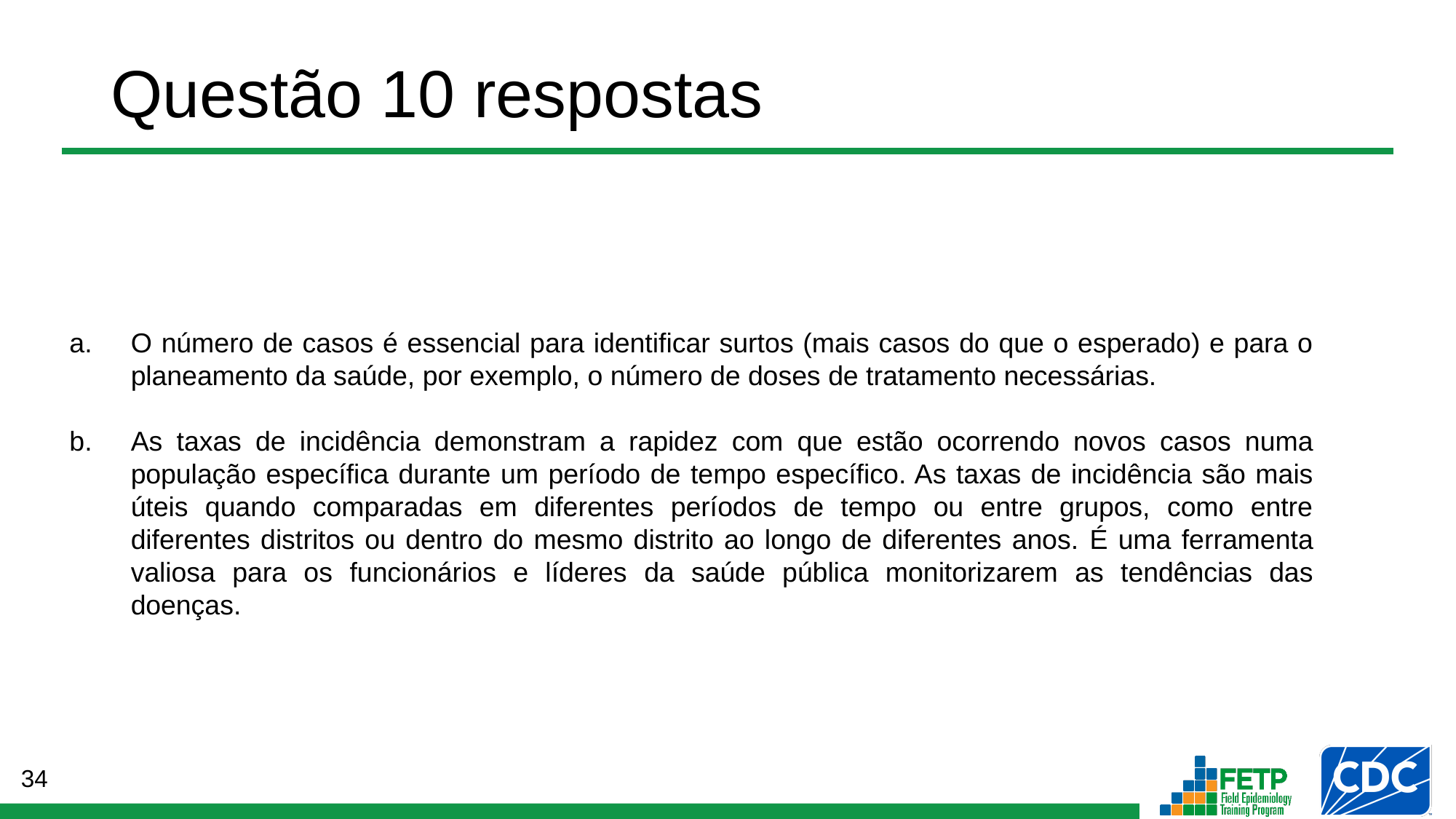

# Questão 10 respostas
O número de casos é essencial para identificar surtos (mais casos do que o esperado) e para o planeamento da saúde, por exemplo, o número de doses de tratamento necessárias.

As taxas de incidência demonstram a rapidez com que estão ocorrendo novos casos numa população específica durante um período de tempo específico. As taxas de incidência são mais úteis quando comparadas em diferentes períodos de tempo ou entre grupos, como entre diferentes distritos ou dentro do mesmo distrito ao longo de diferentes anos. É uma ferramenta valiosa para os funcionários e líderes da saúde pública monitorizarem as tendências das doenças.